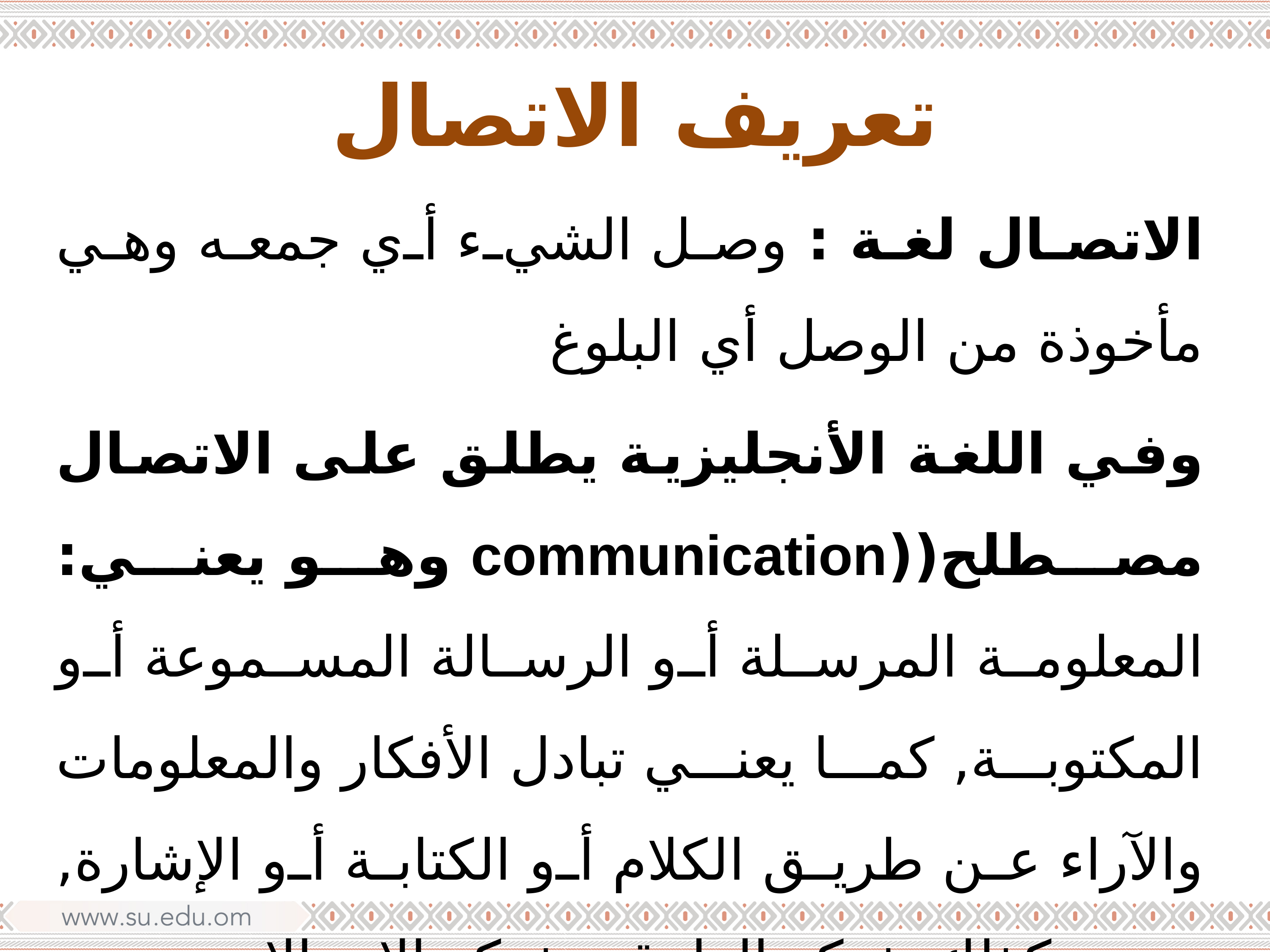

تعريف الاتصال
الاتصال لغة : وصل الشيء أي جمعه وهي مأخوذة من الوصل أي البلوغ
وفي اللغة الأنجليزية يطلق على الاتصال مصطلح((communication وهو يعني: المعلومة المرسلة أو الرسالة المسموعة أو المكتوبة, كما يعني تبادل الأفكار والمعلومات والآراء عن طريق الكلام أو الكتابة أو الإشارة, ويعني كذلك شبكة الطرق وشبكة الاتصالات.
أما اصطلاحا فهي :اتصال الفرد بالفرد الآخر بهدف الوصول الى اتفاق عام أو وحدة فكر.